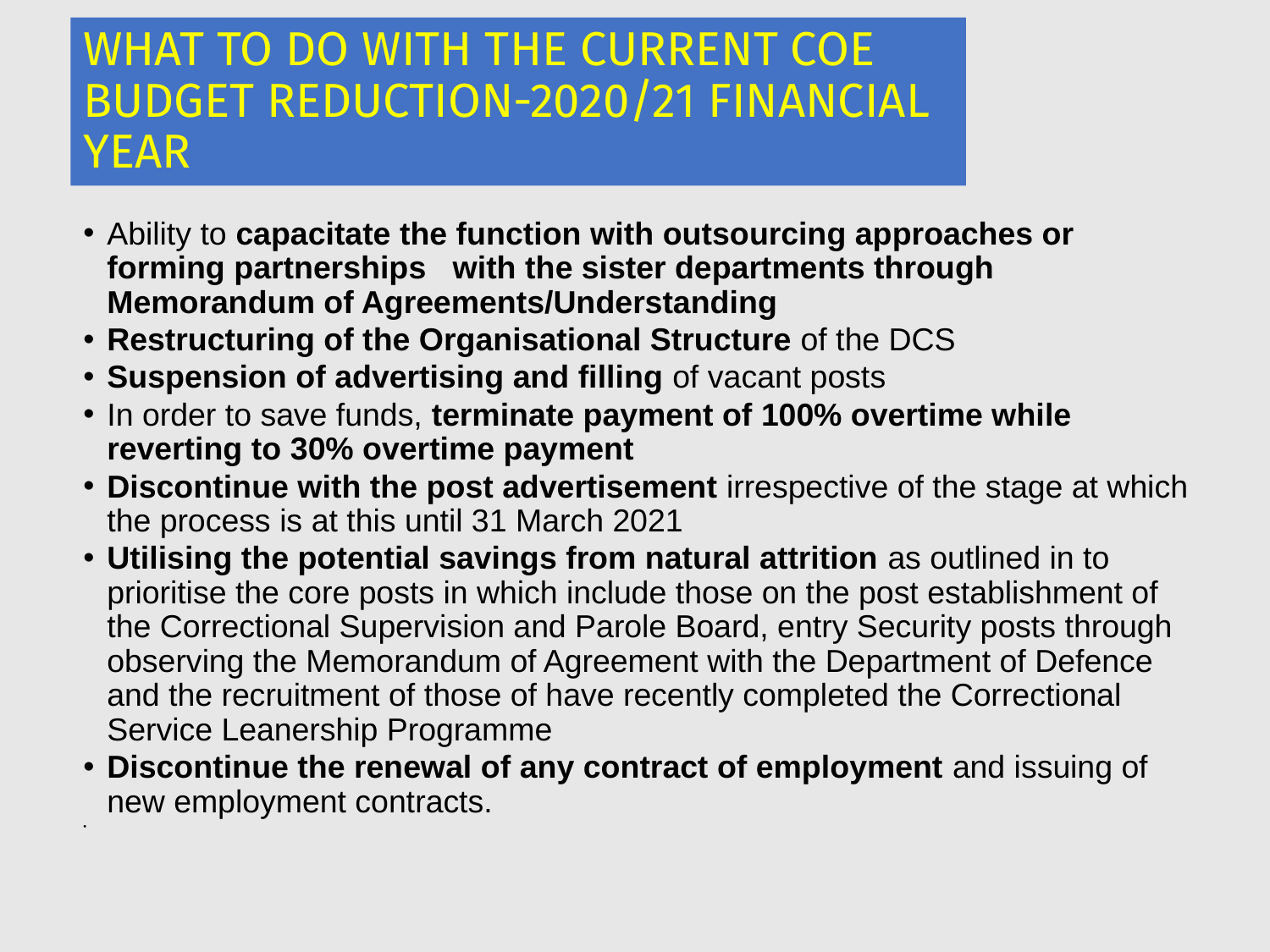

# WHAT TO DO WITH THE CURRENT COE BUDGET REDUCTION-2020/21 FINANCIAL YEAR
Ability to capacitate the function with outsourcing approaches or forming partnerships   with the sister departments through Memorandum of Agreements/Understanding
Restructuring of the Organisational Structure of the DCS
Suspension of advertising and filling of vacant posts
In order to save funds, terminate payment of 100% overtime while reverting to 30% overtime payment
Discontinue with the post advertisement irrespective of the stage at which the process is at this until 31 March 2021
Utilising the potential savings from natural attrition as outlined in to prioritise the core posts in which include those on the post establishment of the Correctional Supervision and Parole Board, entry Security posts through observing the Memorandum of Agreement with the Department of Defence and the recruitment of those of have recently completed the Correctional Service Leanership Programme
Discontinue the renewal of any contract of employment and issuing of new employment contracts.